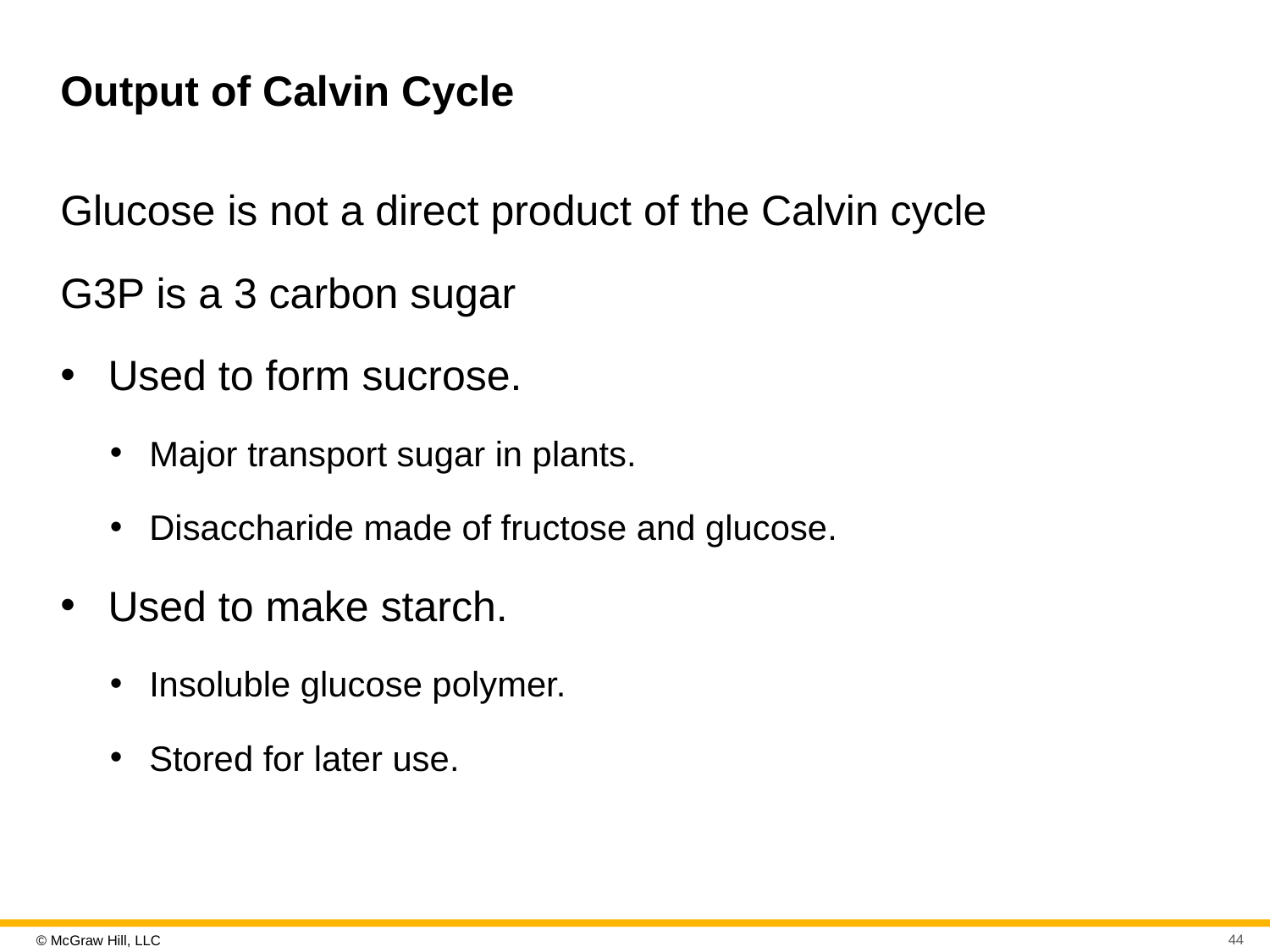

# Output of Calvin Cycle
Glucose is not a direct product of the Calvin cycle
G3P is a 3 carbon sugar
Used to form sucrose.
Major transport sugar in plants.
Disaccharide made of fructose and glucose.
Used to make starch.
Insoluble glucose polymer.
Stored for later use.
44